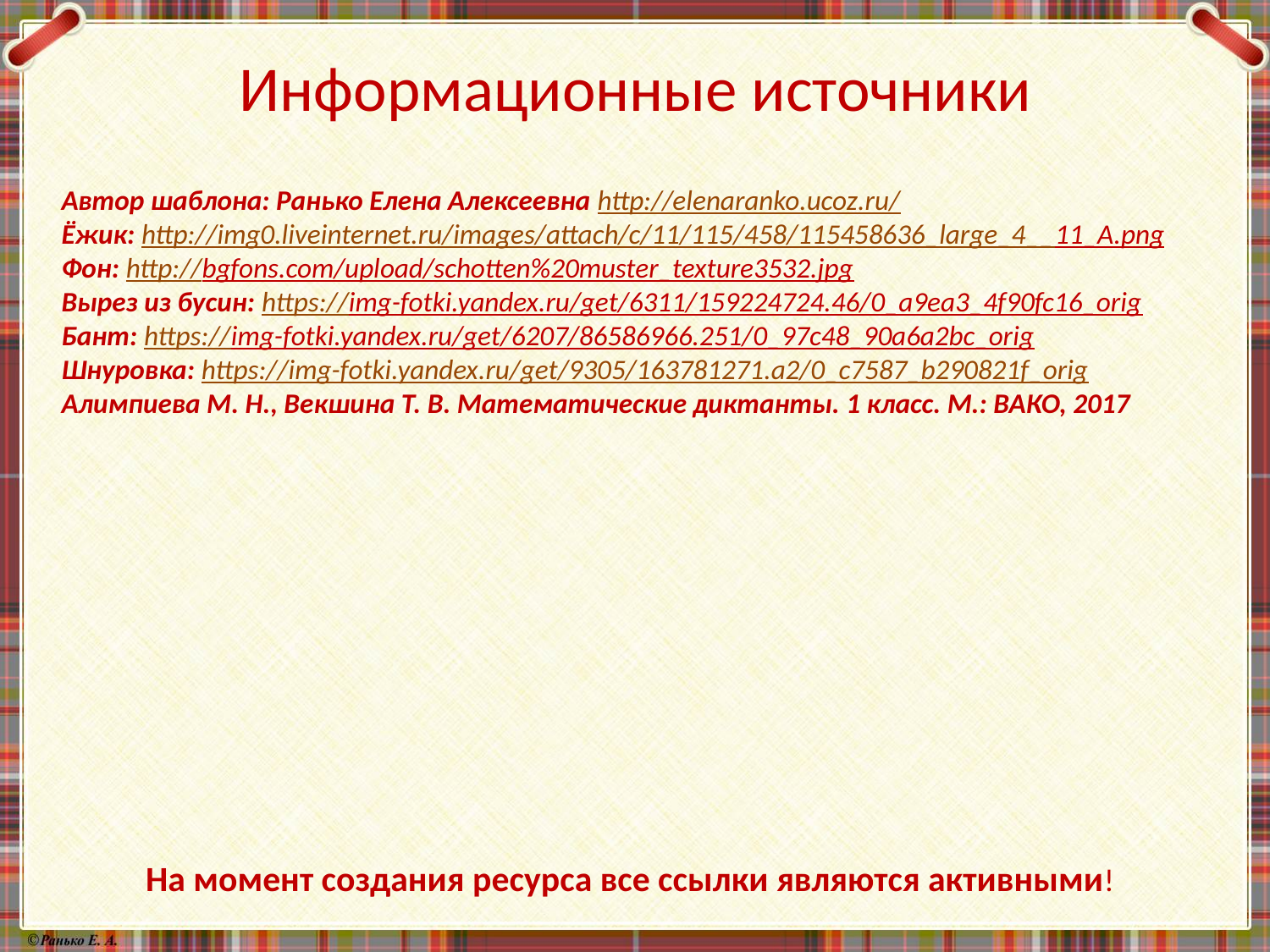

# Информационные источники
Автор шаблона: Ранько Елена Алексеевна http://elenaranko.ucoz.ru/
Ёжик: http://img0.liveinternet.ru/images/attach/c/11/115/458/115458636_large_4__11_A.png
Фон: http://bgfons.com/upload/schotten%20muster_texture3532.jpg
Вырез из бусин: https://img-fotki.yandex.ru/get/6311/159224724.46/0_a9ea3_4f90fc16_orig
Бант: https://img-fotki.yandex.ru/get/6207/86586966.251/0_97c48_90a6a2bc_orig
Шнуровка: https://img-fotki.yandex.ru/get/9305/163781271.a2/0_c7587_b290821f_orig
Алимпиева М. Н., Векшина Т. В. Математические диктанты. 1 класс. М.: ВАКО, 2017
На момент создания ресурса все ссылки являются активными!